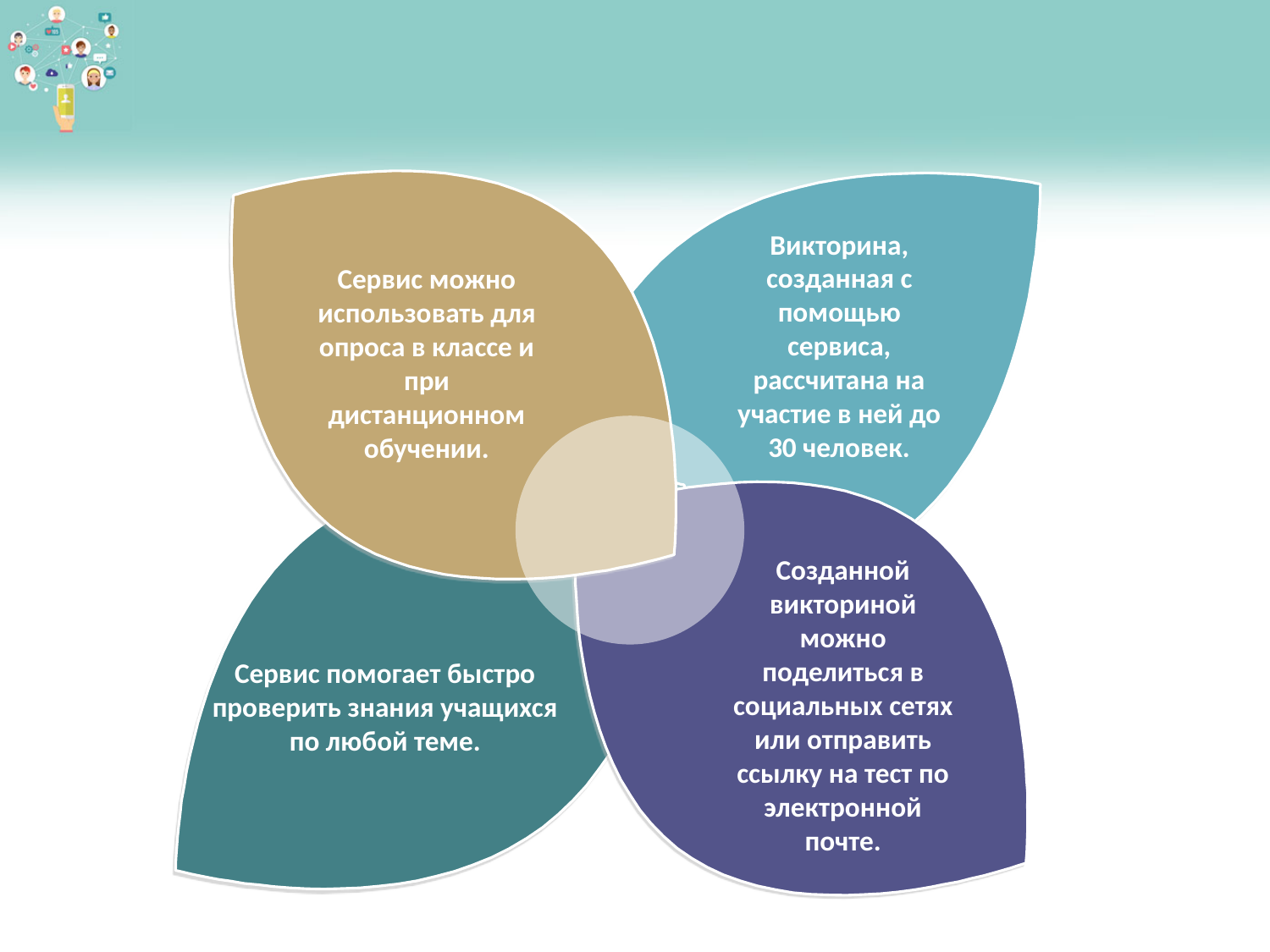

Викторина, созданная с помощью сервиса, рассчитана на участие в ней до 30 человек.
Сервис можно использовать для опроса в классе и при дистанционном обучении.

Созданной викториной можно поделиться в социальных сетях или отправить ссылку на тест по электронной почте.
Сервис помогает быстро проверить знания учащихся по любой теме.